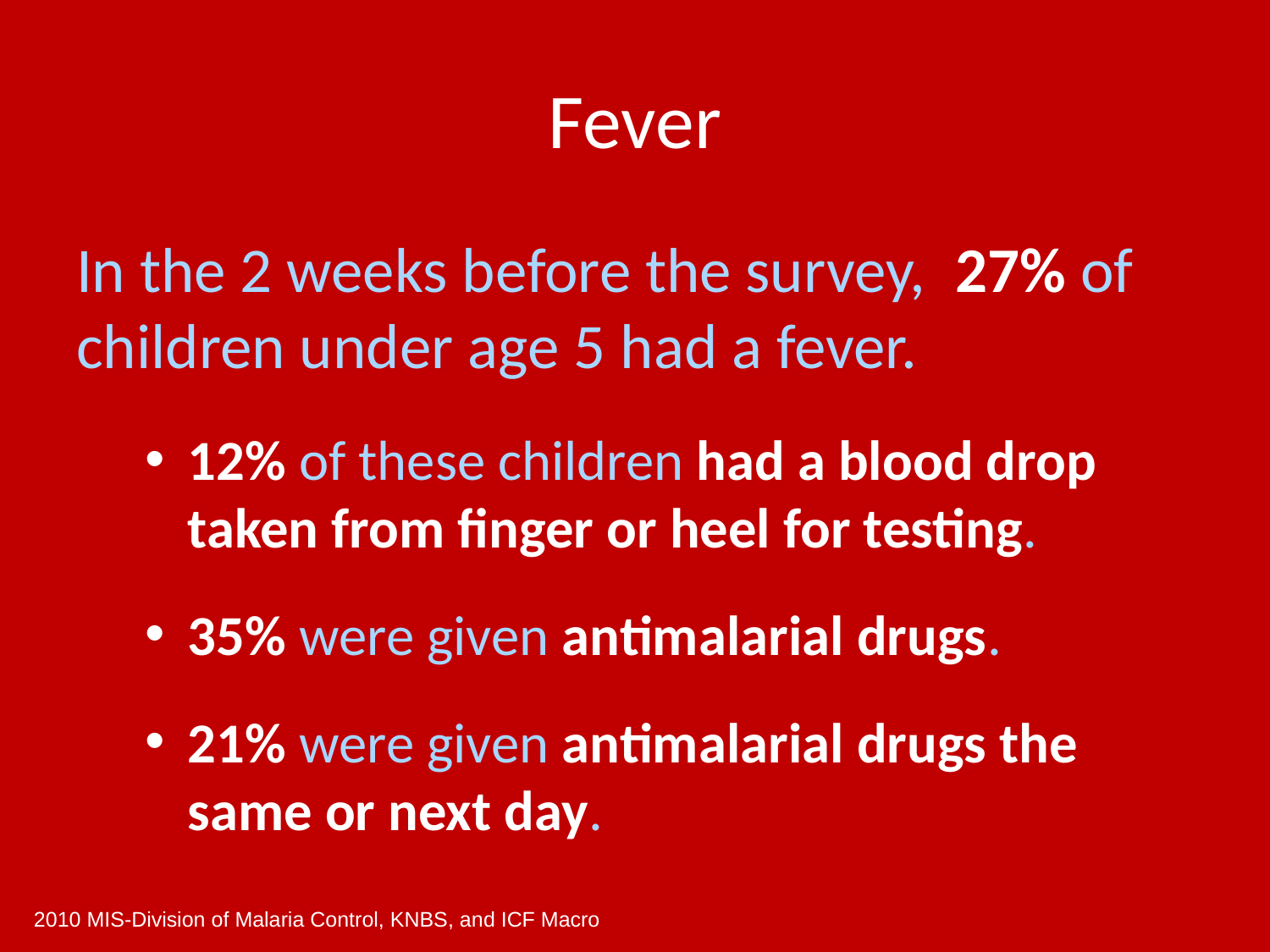

# Fever
In the 2 weeks before the survey,  27% of children under age 5 had a fever.
12% of these children had a blood drop taken from finger or heel for testing.
35% were given antimalarial drugs.
21% were given antimalarial drugs the same or next day.

2010 MIS-Division of Malaria Control, KNBS, and ICF Macro